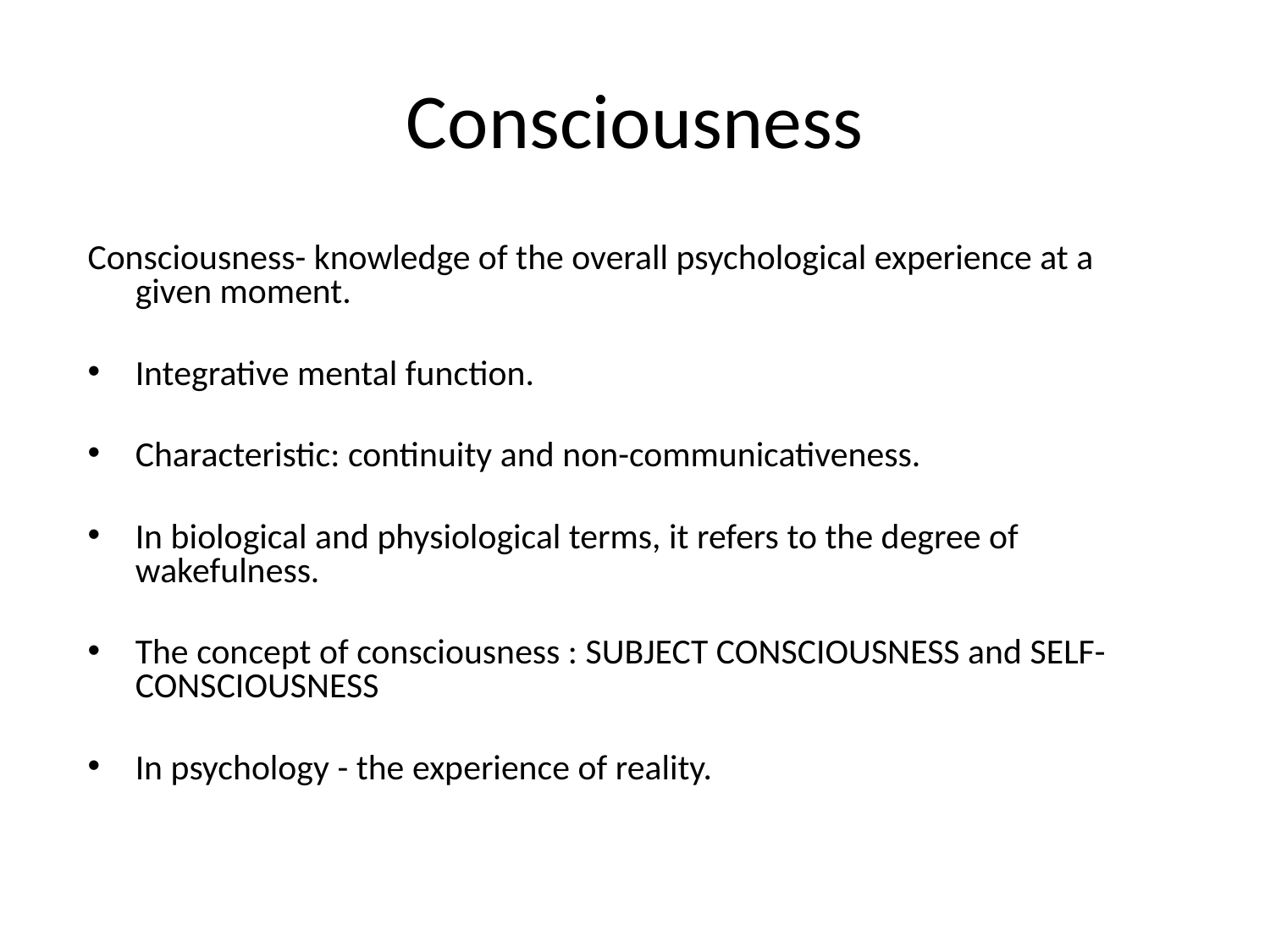

# Consciousness
Consciousness- knowledge of the overall psychological experience at a given moment.

Integrative mental function.

Characteristic: continuity and non-communicativeness.

In biological and physiological terms, it refers to the degree of wakefulness.

The concept of consciousness : SUBJECT CONSCIOUSNESS and SELF-CONSCIOUSNESS

In psychology - the experience of reality.